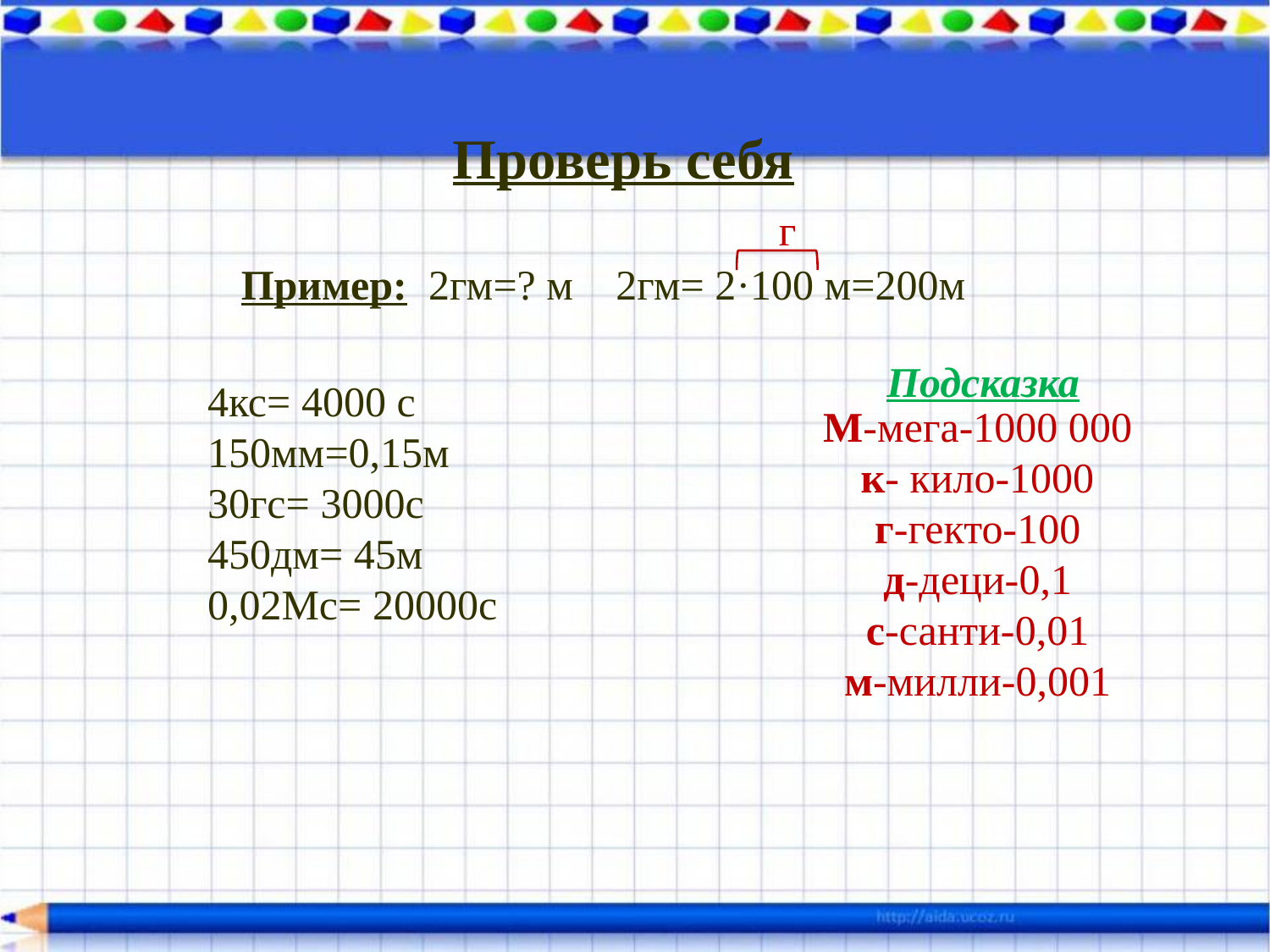

Проверь себя
г

Пример:  2гм=? м    2гм= 2·100 м=200м
Подсказка
4кс= 4000 с
150мм=0,15м
30гс= 3000с
450дм= 45м
0,02Мс= 20000с
М-мега-1000 000
к- кило-1000
г-гекто-100
д-деци-0,1
с-санти-0,01
м-милли-0,001